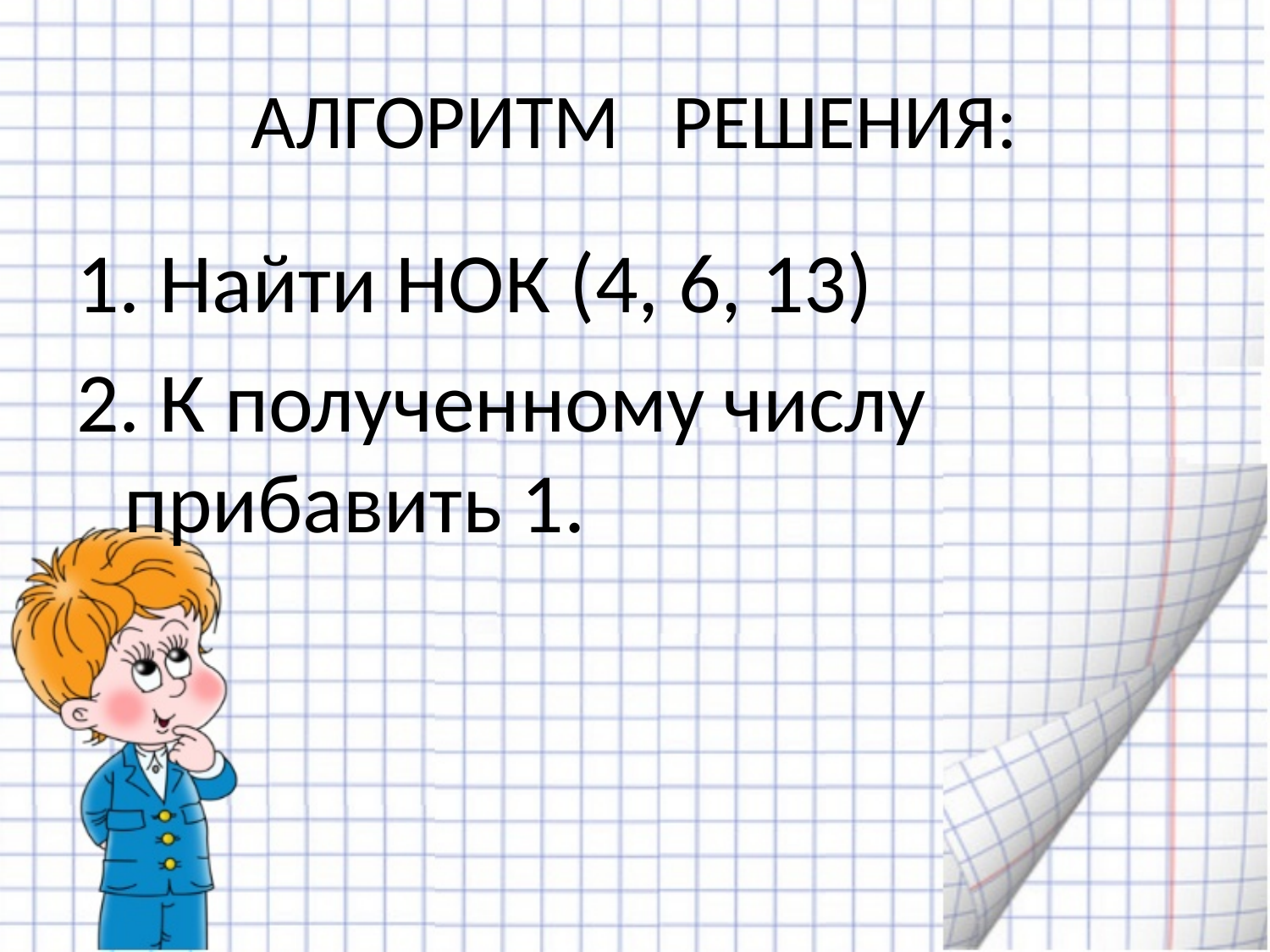

# АЛГОРИТМ   РЕШЕНИЯ:
1. Найти НОК (4, 6, 13)
2. К полученному числу прибавить 1.